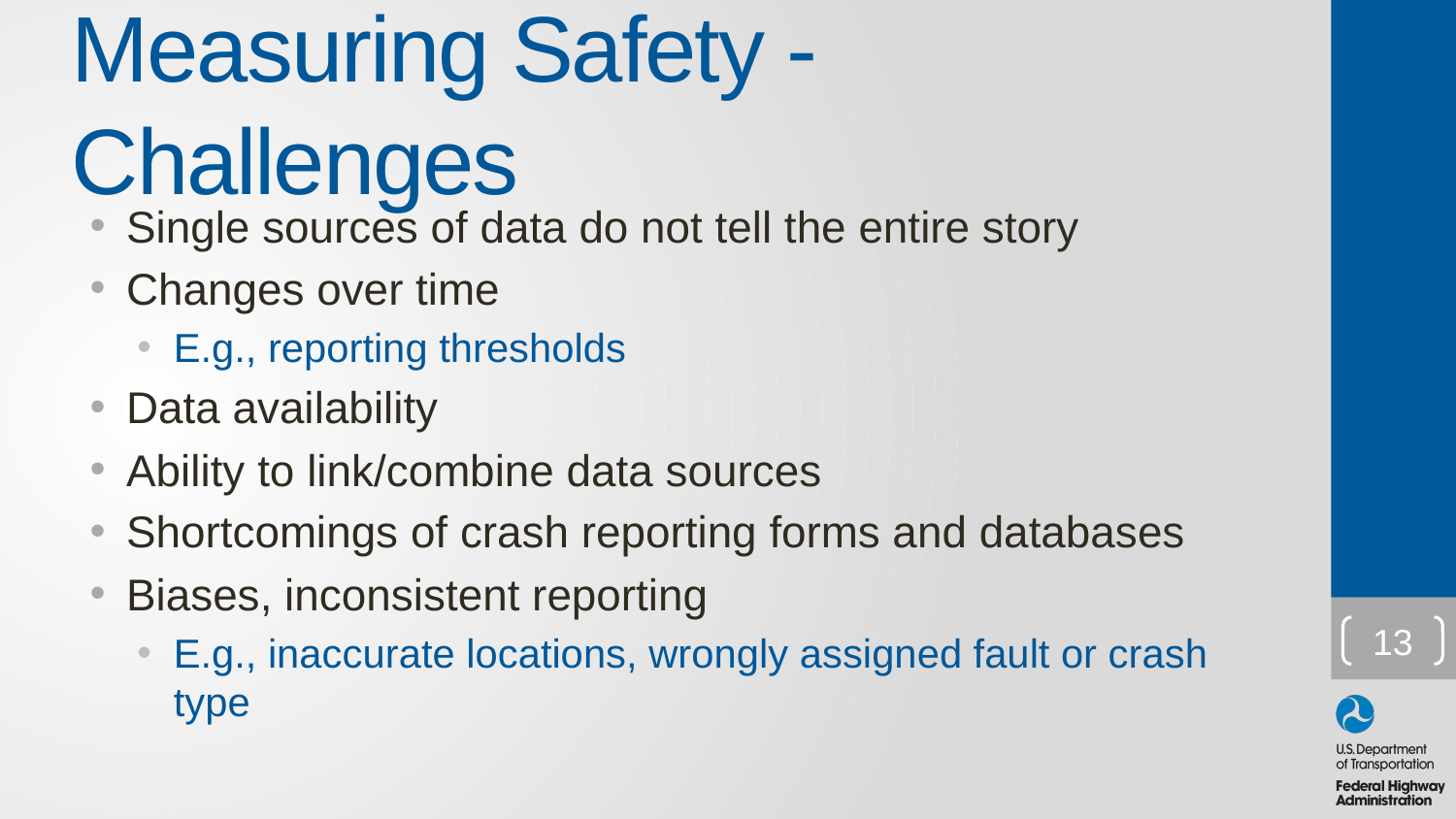

# Measuring Safety - Challenges
Single sources of data do not tell the entire story
Changes over time
E.g., reporting thresholds
Data availability
Ability to link/combine data sources
Shortcomings of crash reporting forms and databases
Biases, inconsistent reporting
E.g., inaccurate locations, wrongly assigned fault or crash type

13